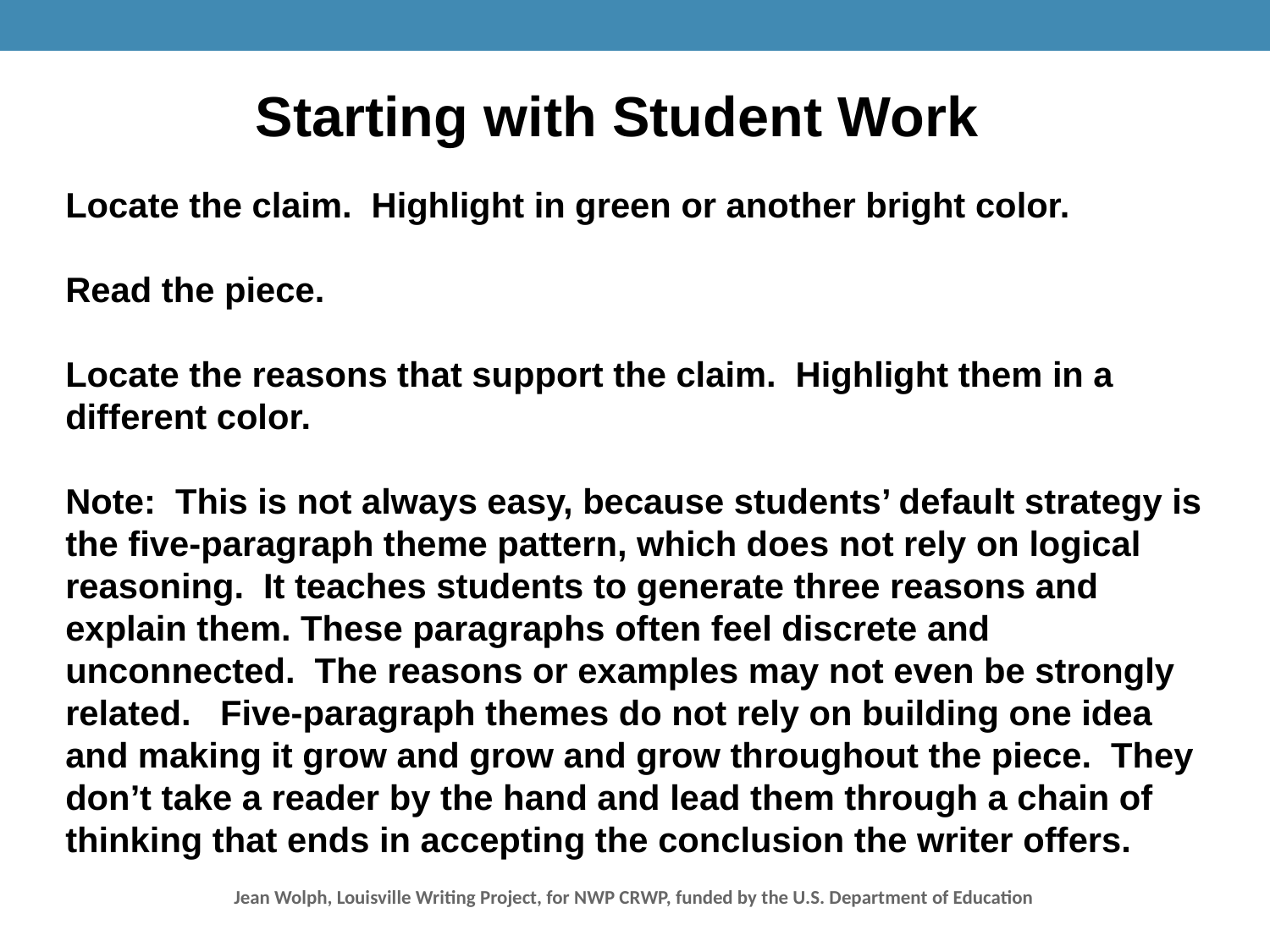

Starting with Student Work
Locate the claim.  Highlight in green or another bright color.

Read the piece.

Locate the reasons that support the claim.  Highlight them in a different color.

Note:  This is not always easy, because students’ default strategy is the five-paragraph theme pattern, which does not rely on logical reasoning.  It teaches students to generate three reasons and explain them. These paragraphs often feel discrete and unconnected.  The reasons or examples may not even be strongly related.   Five-paragraph themes do not rely on building one idea and making it grow and grow and grow throughout the piece.  They don’t take a reader by the hand and lead them through a chain of thinking that ends in accepting the conclusion the writer offers.
Jean Wolph, Louisville Writing Project, for NWP CRWP, funded by the U.S. Department of Education